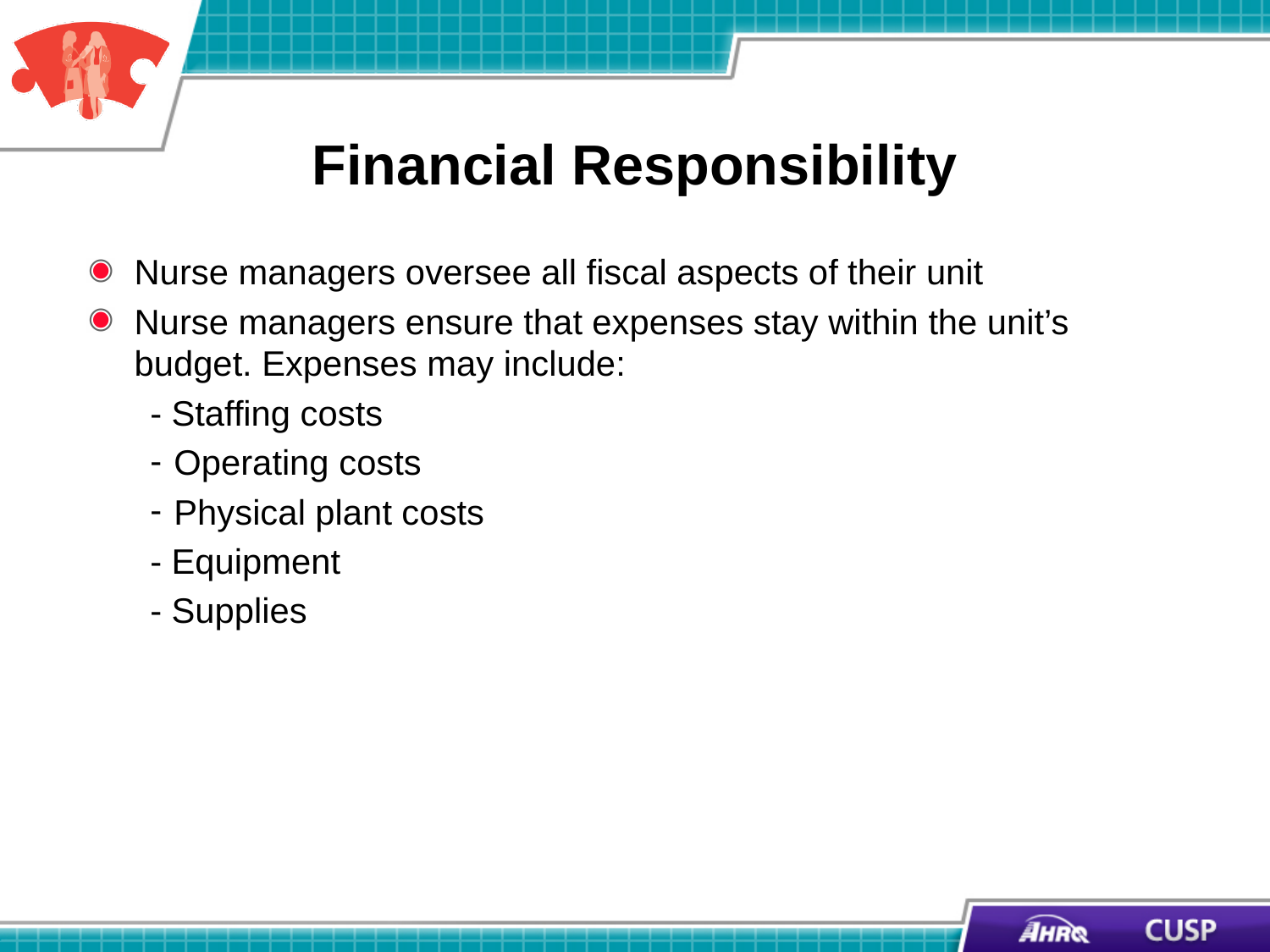

# Financial Responsibility
Nurse managers oversee all fiscal aspects of their unit
Nurse managers ensure that expenses stay within the unit’s budget. Expenses may include:
- Staffing costs
Operating costs
Physical plant costs
- Equipment
- Supplies